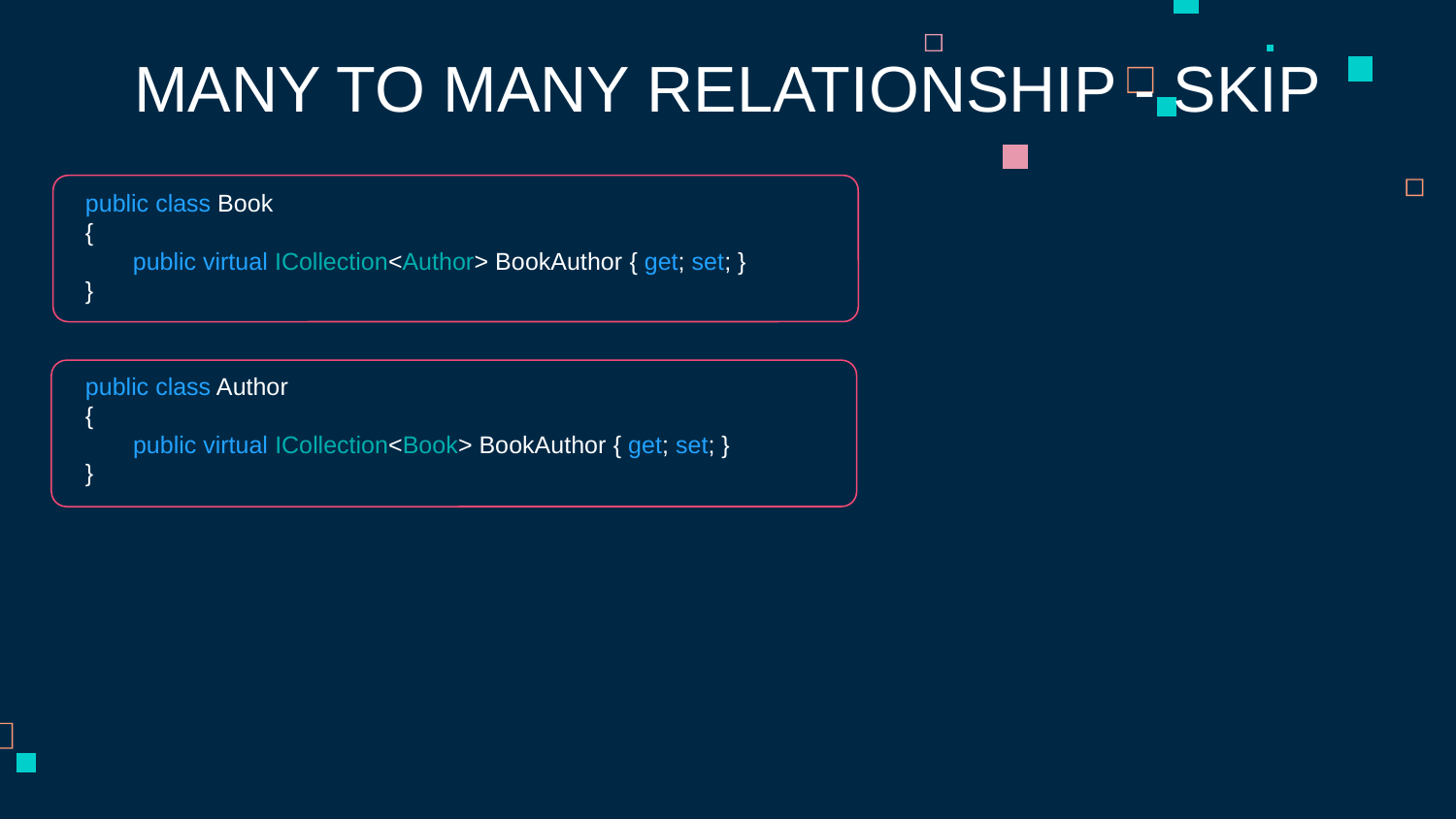

MANY TO MANY RELATIONSHIP - SKIP
public class Book
{
       public virtual ICollection<Author> BookAuthor { get; set; }
}

public class Author
{
       public virtual ICollection<Book> BookAuthor { get; set; }
}